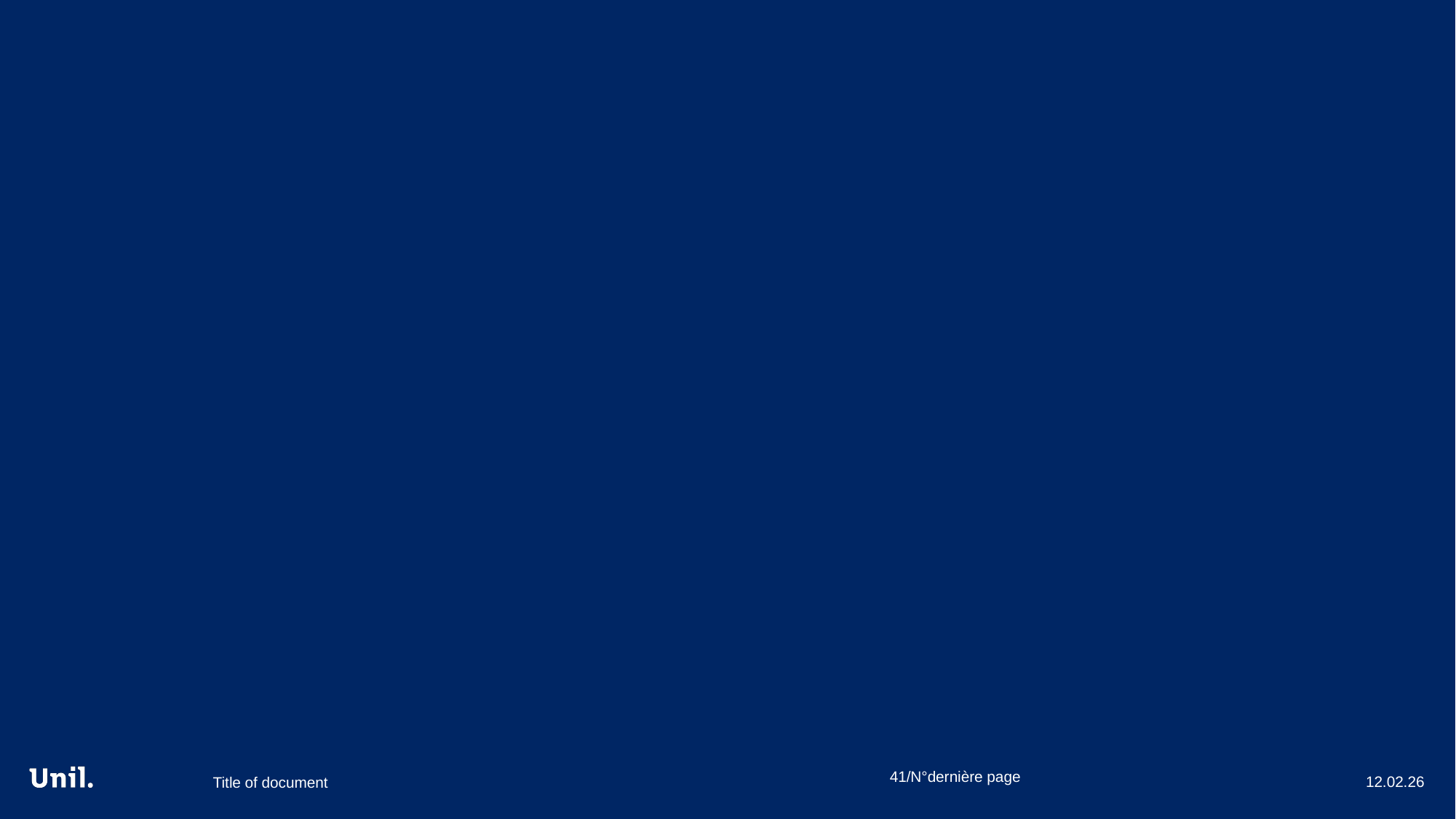

#

Title of document
12.02.26
41/N°dernière page